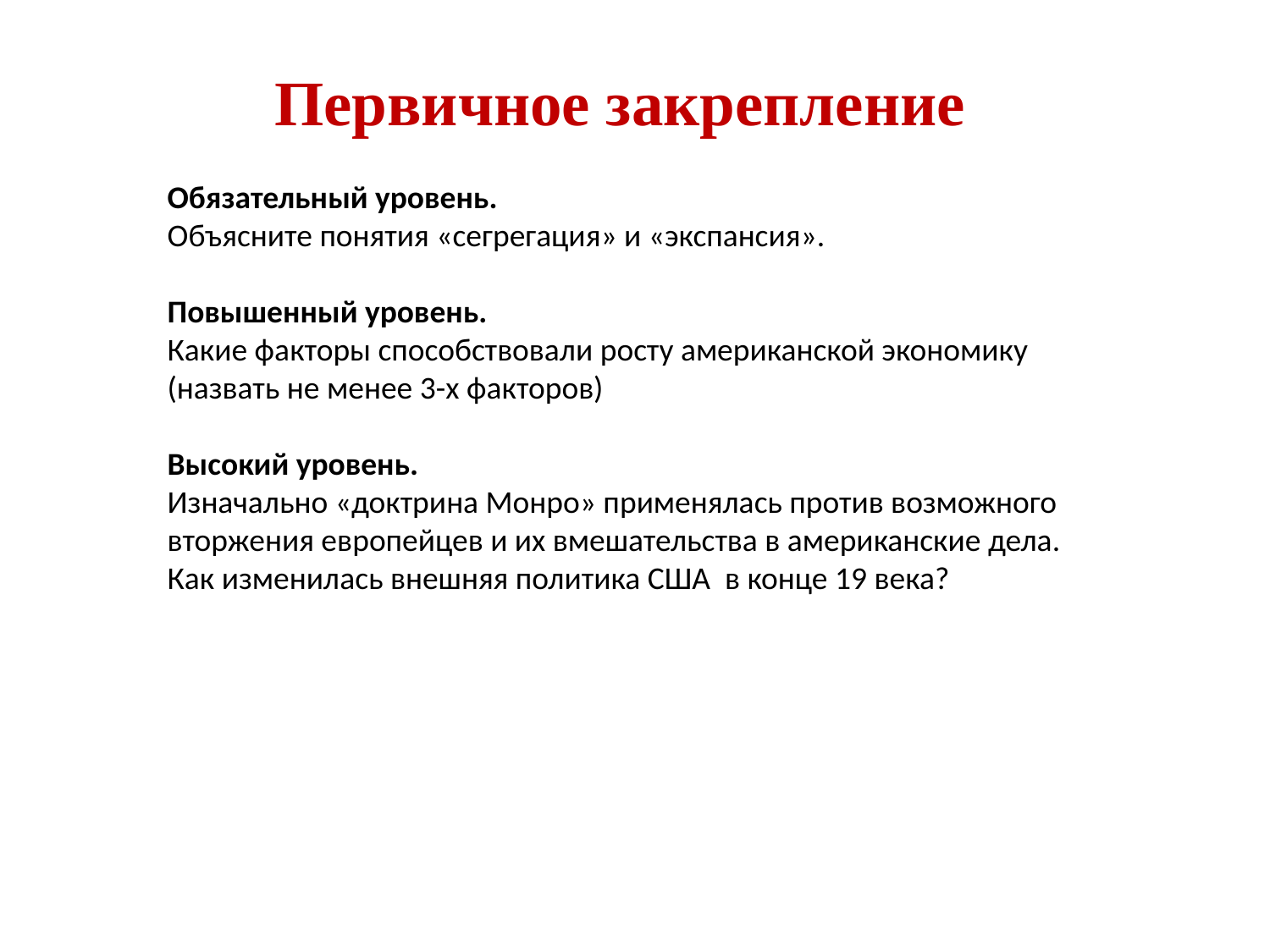

Первичное закрепление

Обязательный уровень.
Объясните понятия «сегрегация» и «экспансия».

Повышенный уровень.
Какие факторы способствовали росту американской экономику (назвать не менее 3-х факторов)

Высокий уровень.
Изначально «доктрина Монро» применялась против возможного вторжения европейцев и их вмешательства в американские дела. Как изменилась внешняя политика США  в конце 19 века?